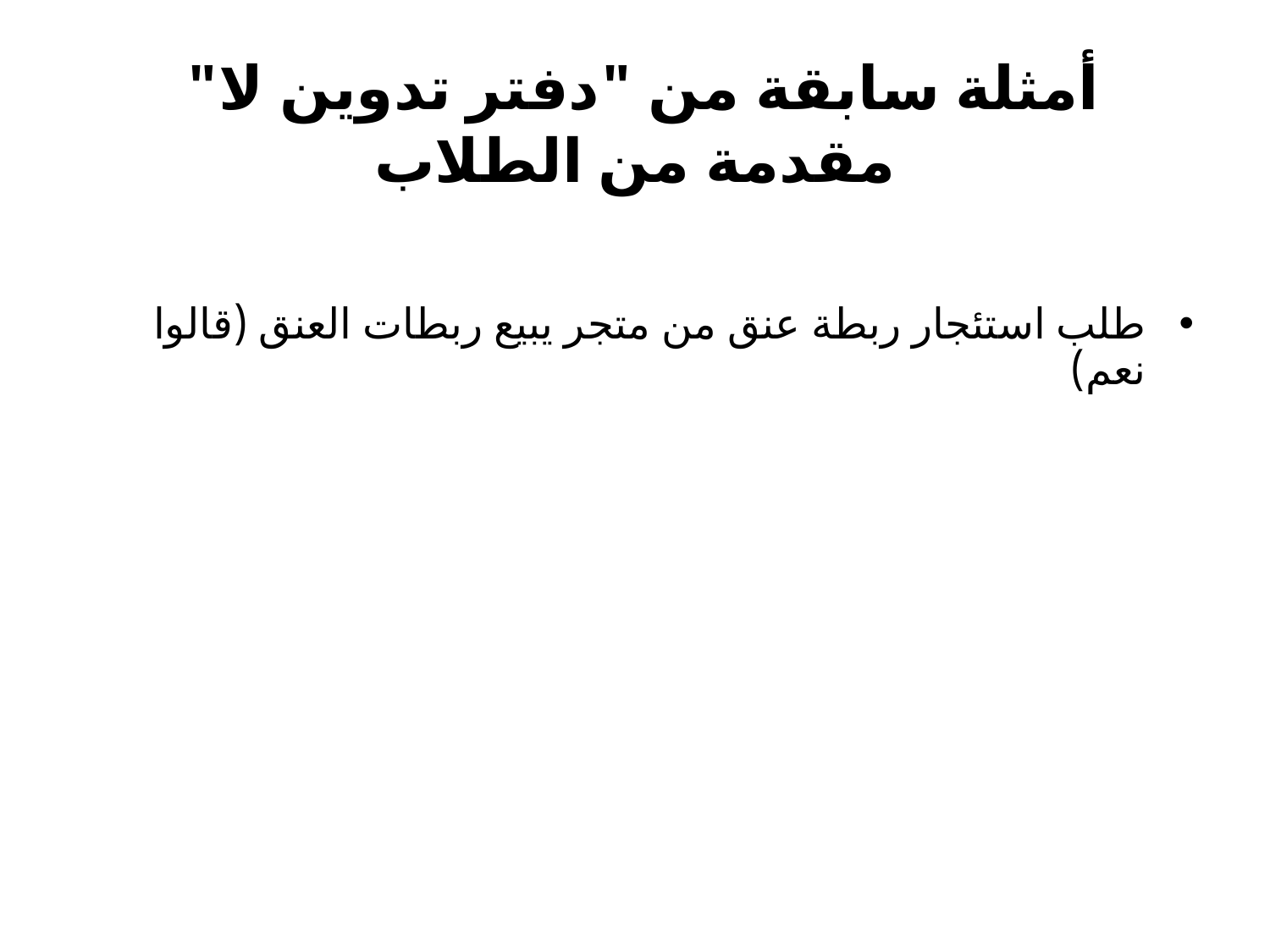

# أمثلة سابقة من "دفتر تدوين لا" مقدمة من الطلاب
طلب استئجار ربطة عنق من متجر يبيع ربطات العنق (قالوا نعم)